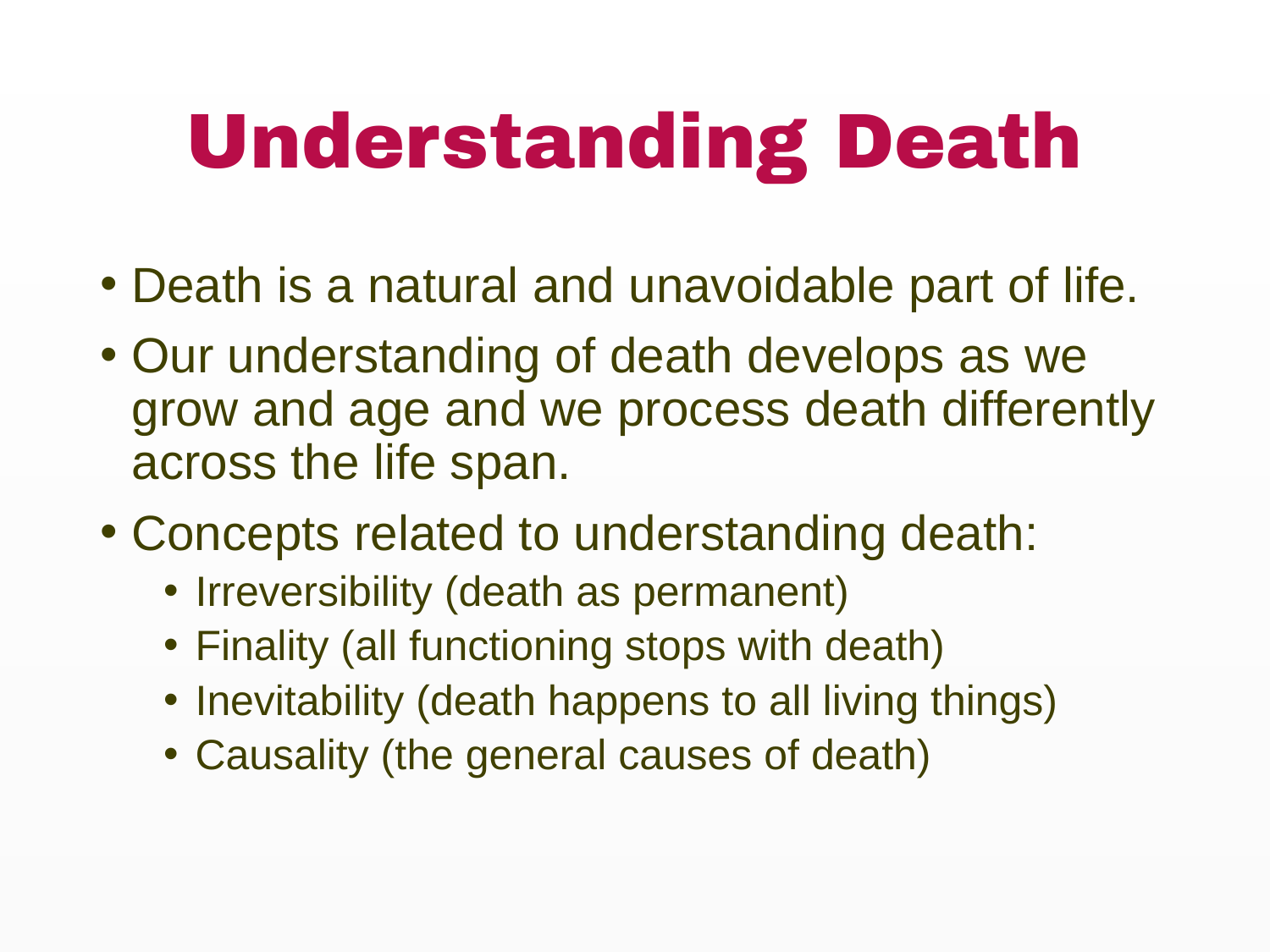

# Understanding Death
Death is a natural and unavoidable part of life.
Our understanding of death develops as we grow and age and we process death differently across the life span.
Concepts related to understanding death:
Irreversibility (death as permanent)
Finality (all functioning stops with death)
Inevitability (death happens to all living things)
Causality (the general causes of death)